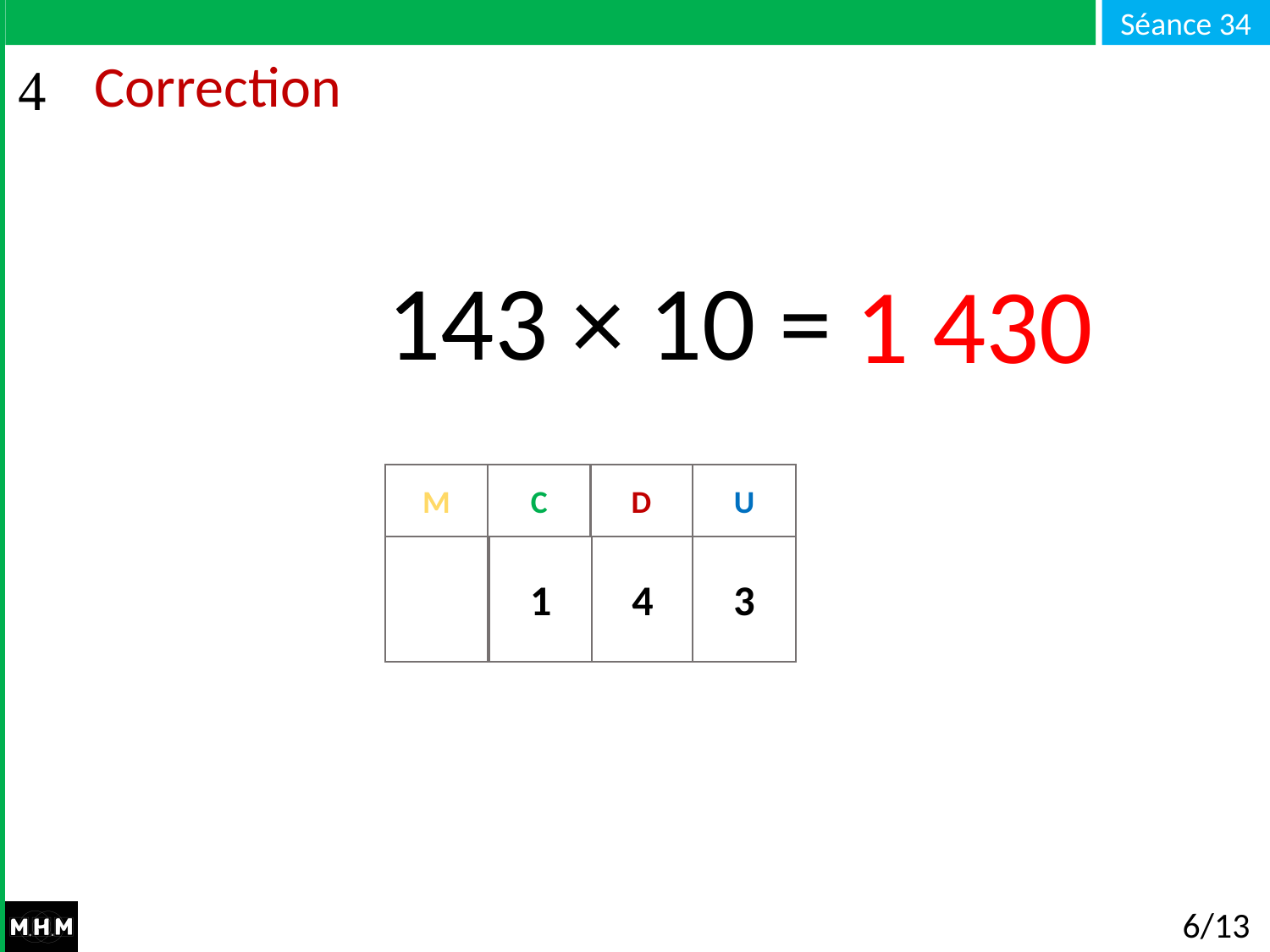

# Correction
143 × 10 =
1 430
M
C
D
U
1
4
3

0
6/13